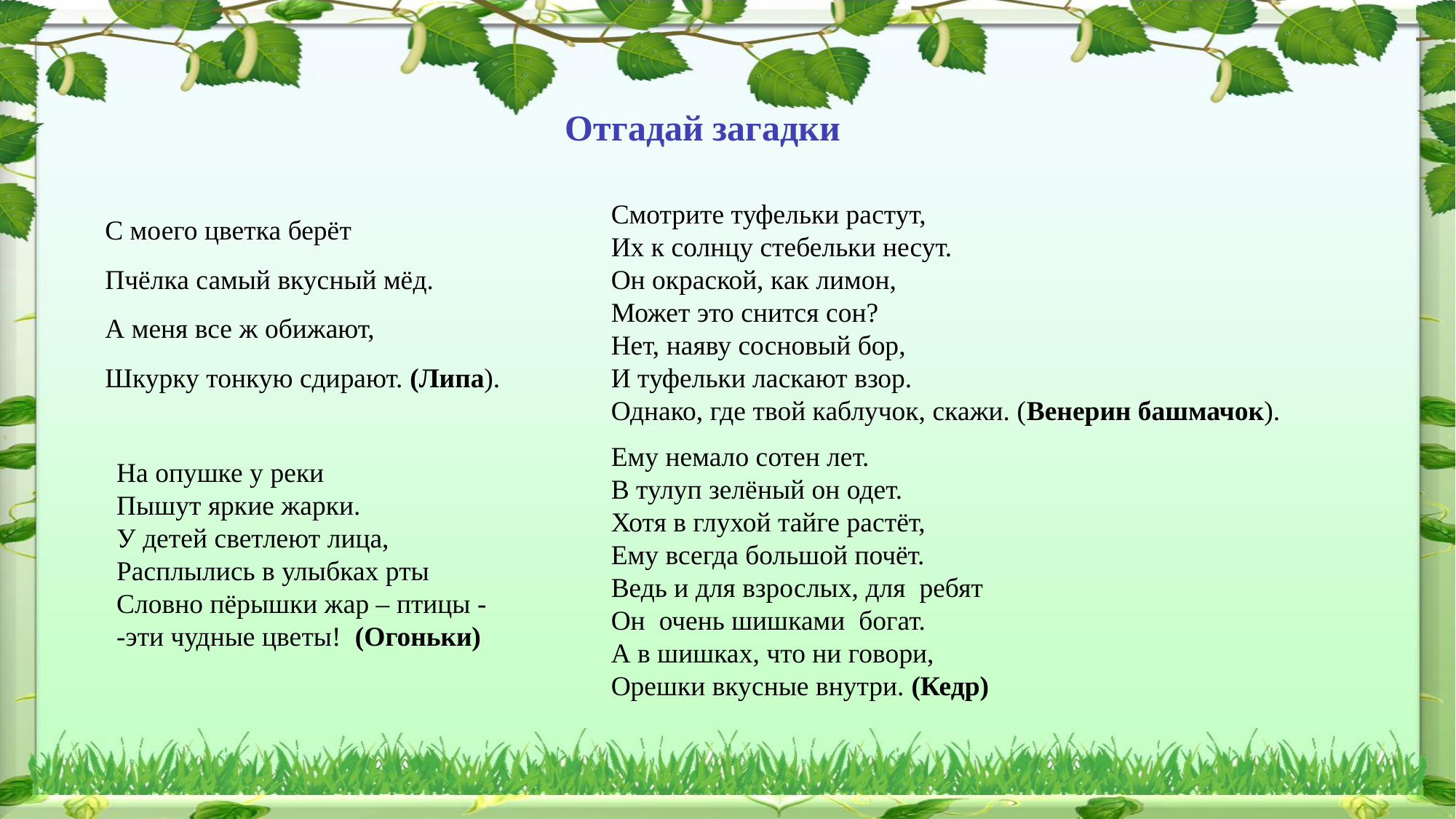

Отгадай загадки
С моего цветка берёт
Пчёлка самый вкусный мёд.
А меня все ж обижают,
Шкурку тонкую сдирают. (Липа).
Смотрите туфельки растут,
Их к солнцу стебельки несут.
Он окраской, как лимон,
Может это снится сон?
Нет, наяву сосновый бор,
И туфельки ласкают взор.
Однако, где твой каблучок, скажи. (Венерин башмачок).
Ему немало сотен лет.
В тулуп зелёный он одет.
Хотя в глухой тайге растёт,
Ему всегда большой почёт.
Ведь и для взрослых, для  ребят
Он  очень шишками  богат.
А в шишках, что ни говори,
Орешки вкусные внутри. (Кедр)
На опушке у реки
Пышут яркие жарки.
У детей светлеют лица,
Расплылись в улыбках рты
Словно пёрышки жар – птицы -
-эти чудные цветы!  (Огоньки)